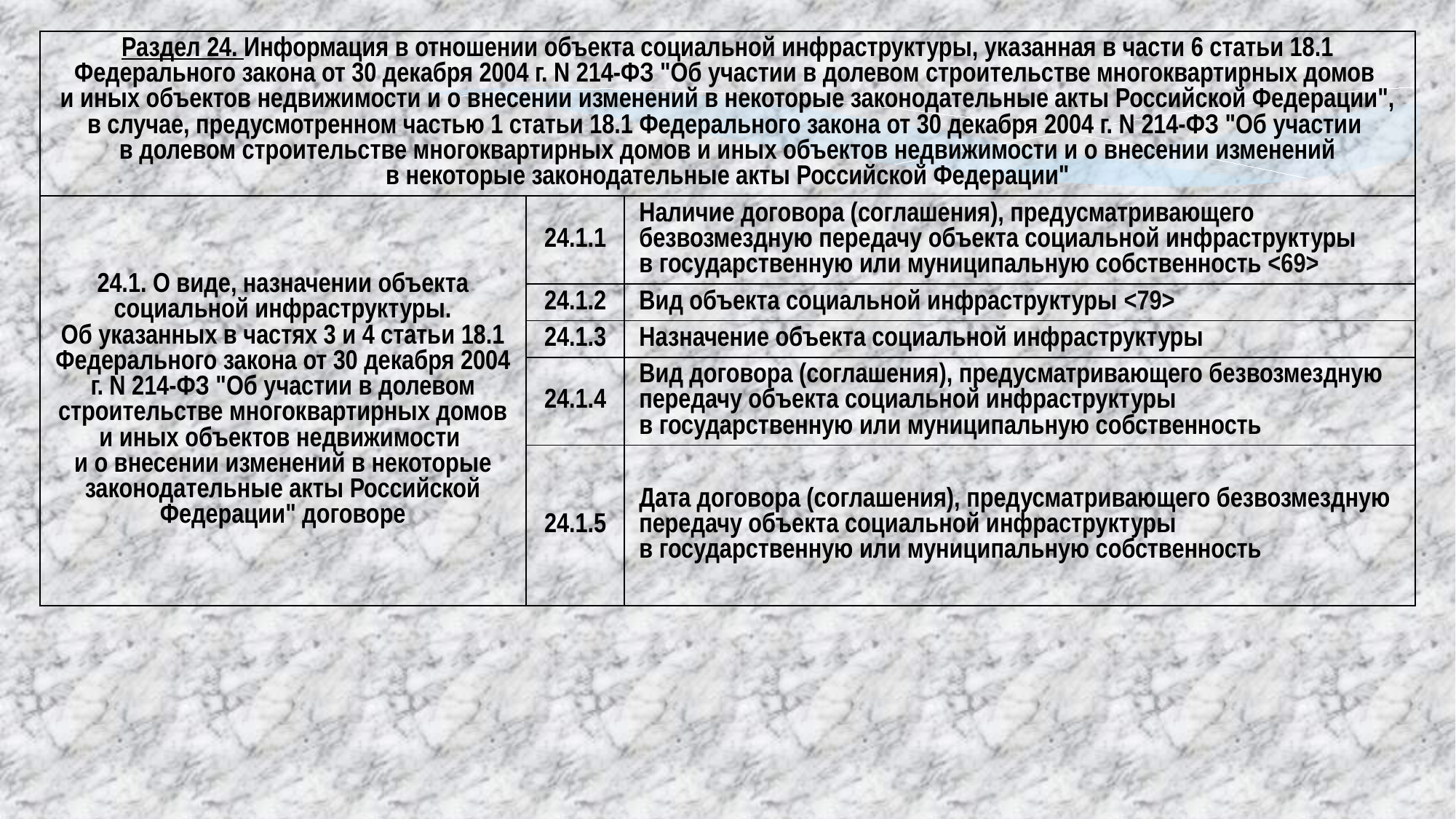

| Раздел 24. Информация в отношении объекта социальной инфраструктуры, указанная в части 6 статьи 18.1 Федерального закона от 30 декабря 2004 г. N 214-ФЗ "Об участии в долевом строительстве многоквартирных домов и иных объектов недвижимости и о внесении изменений в некоторые законодательные акты Российской Федерации", в случае, предусмотренном частью 1 статьи 18.1 Федерального закона от 30 декабря 2004 г. N 214-ФЗ "Об участии в долевом строительстве многоквартирных домов и иных объектов недвижимости и о внесении изменений в некоторые законодательные акты Российской Федерации" |  |  |
| --- | --- | --- |
| 24.1. О виде, назначении объекта социальной инфраструктуры. Об указанных в частях 3 и 4 статьи 18.1 Федерального закона от 30 декабря 2004 г. N 214-ФЗ "Об участии в долевом строительстве многоквартирных домов и иных объектов недвижимости и о внесении изменений в некоторые законодательные акты Российской Федерации" договоре | 24.1.1 | Наличие договора (соглашения), предусматривающего безвозмездную передачу объекта социальной инфраструктуры в государственную или муниципальную собственность <69> |
|  | 24.1.2 | Вид объекта социальной инфраструктуры <79> |
|  | 24.1.3 | Назначение объекта социальной инфраструктуры |
|  | 24.1.4 | Вид договора (соглашения), предусматривающего безвозмездную передачу объекта социальной инфраструктуры в государственную или муниципальную собственность |
|  | 24.1.5 | Дата договора (соглашения), предусматривающего безвозмездную передачу объекта социальной инфраструктуры в государственную или муниципальную собственность |